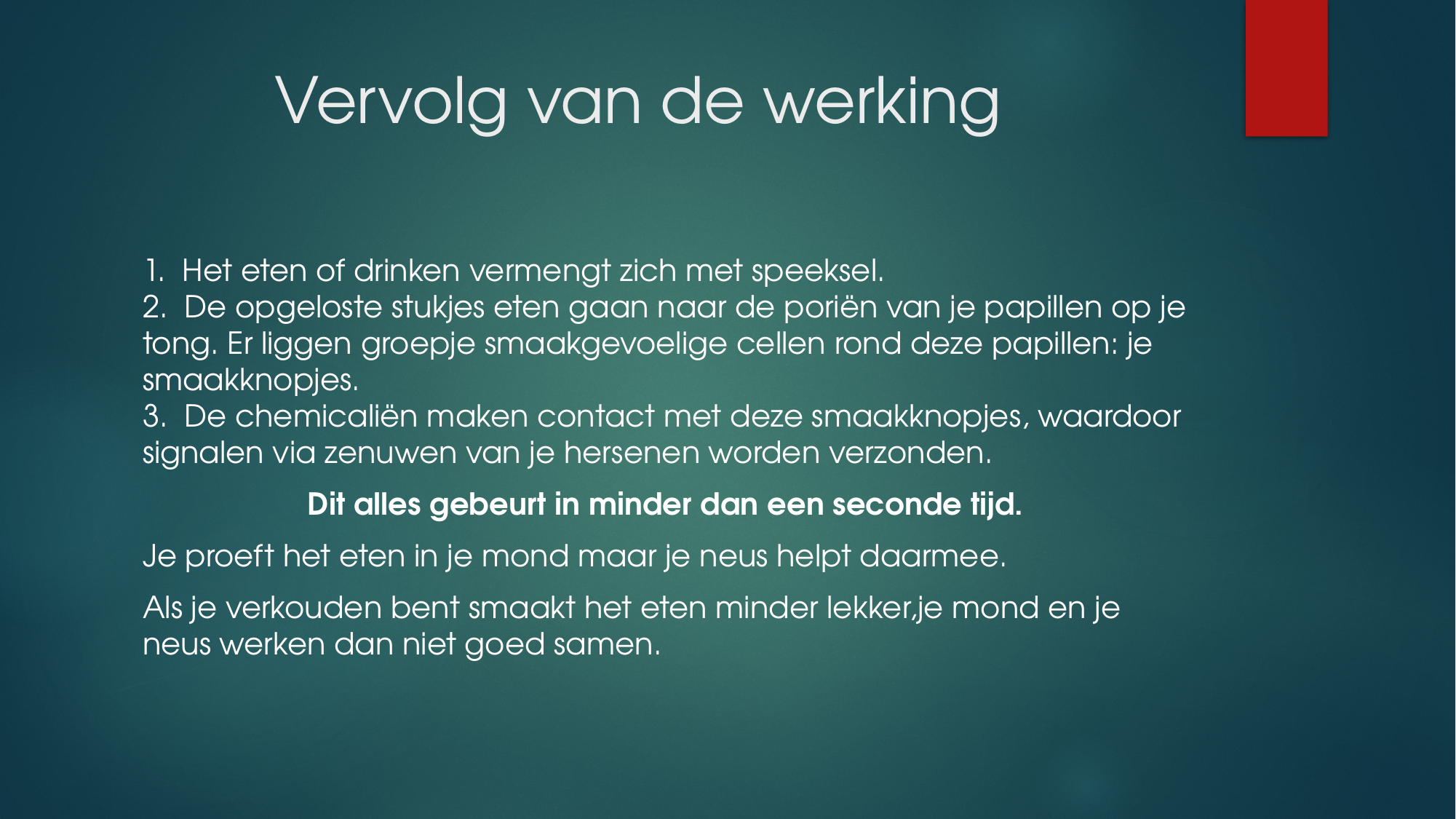

# Vervolg van de werking
1.  Het eten of drinken vermengt zich met speeksel.
2.  De opgeloste stukjes eten gaan naar de poriën van je papillen op je tong. Er liggen groepje smaakgevoelige cellen rond deze papillen: je smaakknopjes.
3.  De chemicaliën maken contact met deze smaakknopjes, waardoor signalen via zenuwen van je hersenen worden verzonden.
Dit alles gebeurt in minder dan een seconde tijd.
Je proeft het eten in je mond maar je neus helpt daarmee.
Als je verkouden bent smaakt het eten minder lekker,je mond en je neus werken dan niet goed samen.